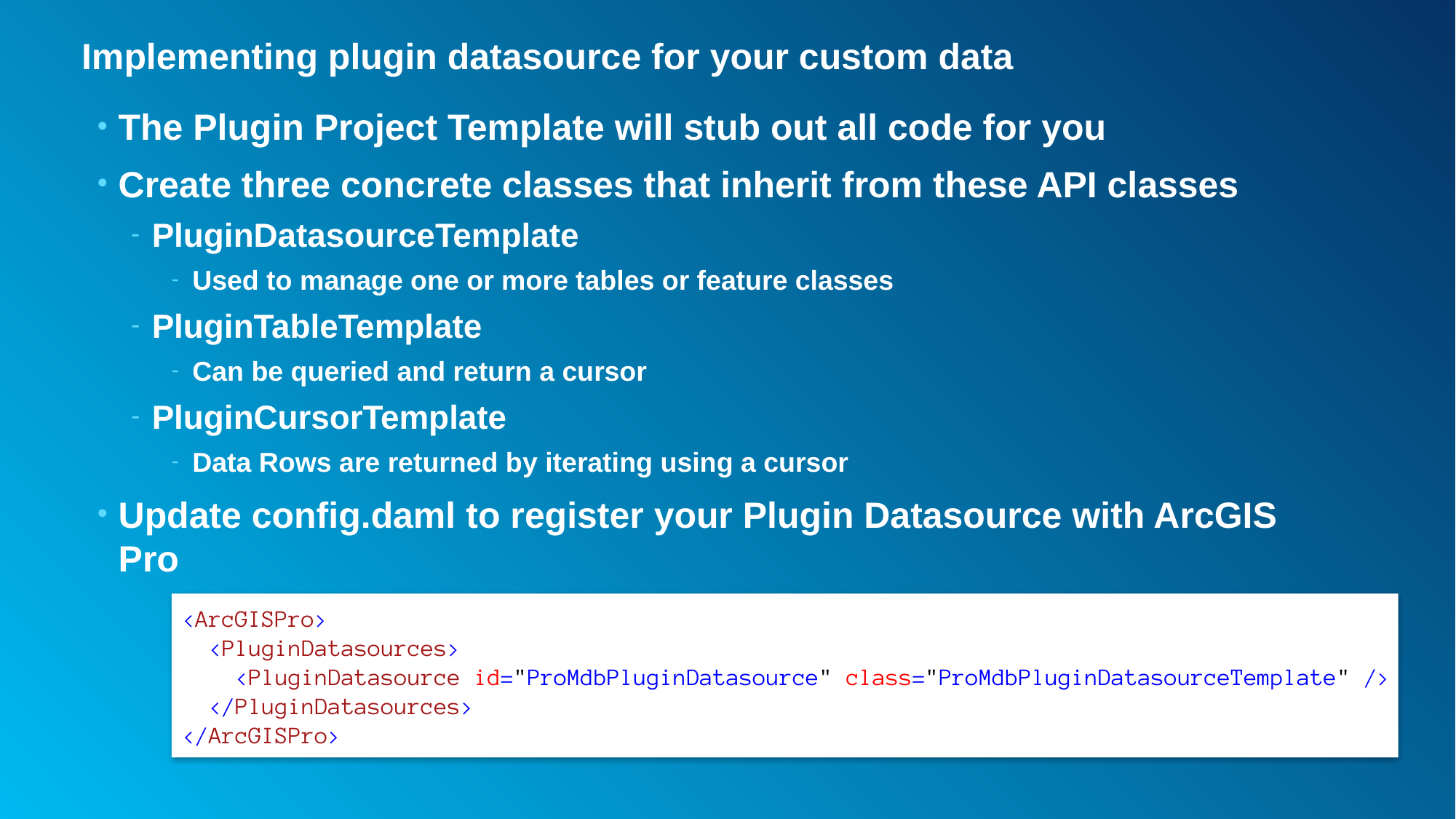

# Implementing plugin datasource for your custom data
The Plugin Project Template will stub out all code for you
Create three concrete classes that inherit from these API classes
PluginDatasourceTemplate
Used to manage one or more tables or feature classes
PluginTableTemplate
Can be queried and return a cursor
PluginCursorTemplate
Data Rows are returned by iterating using a cursor
Update config.daml to register your Plugin Datasource with ArcGIS Pro
<ArcGISPro>
  <PluginDatasources>
    <PluginDatasource id="ProMdbPluginDatasource" class="ProMdbPluginDatasourceTemplate" />
  </PluginDatasources>
</ArcGISPro>